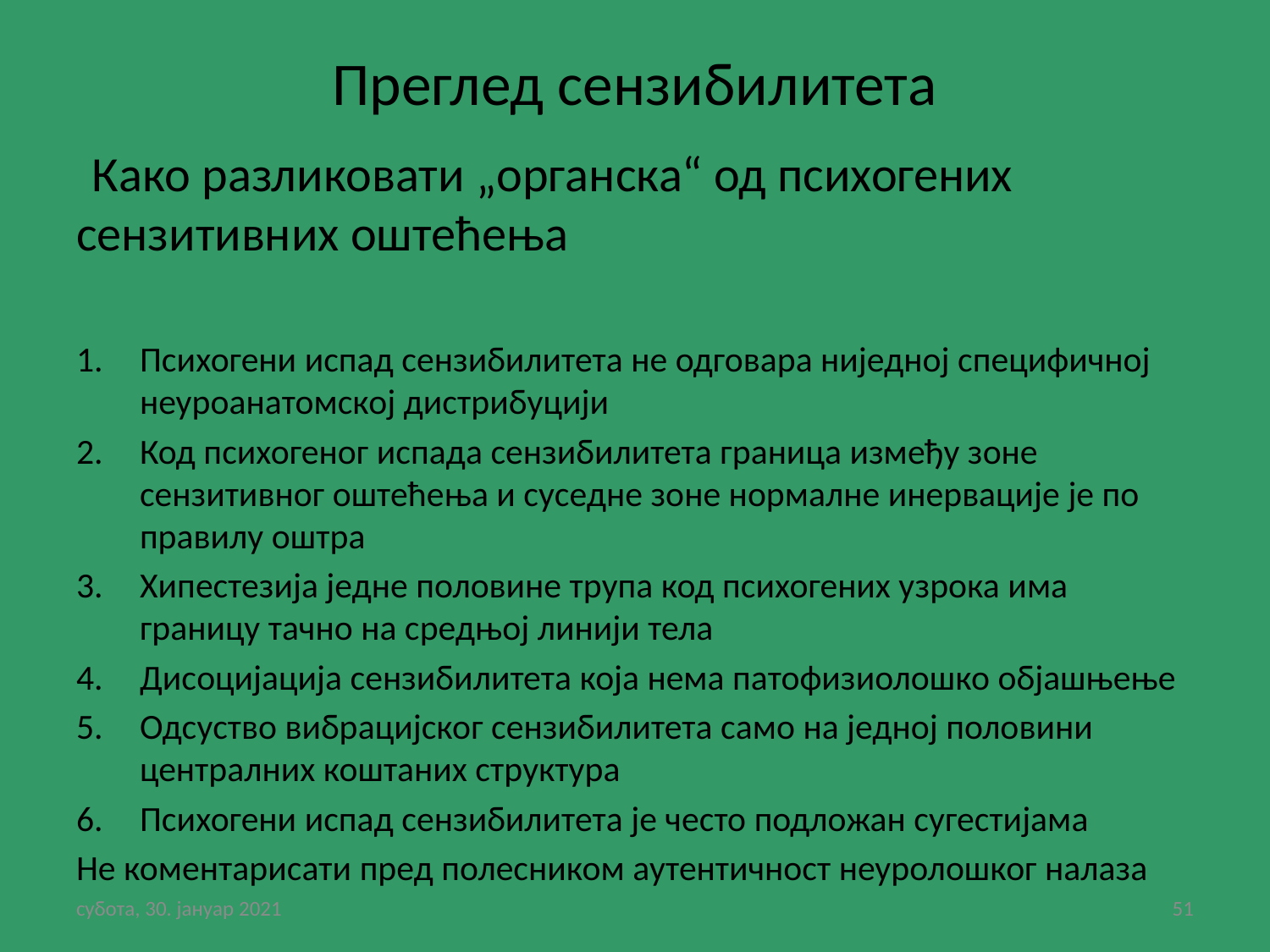

# Преглед сензибилитета
  Како разликовати „органска“ од психогених сензитивних оштећења

Психогени испад сензибилитета не одговара ниједној специфичној неуроанатомској дистрибуцији
Код психогеног испада сензибилитета граница између зоне сензитивног оштећења и суседне зоне нормалне инервације је по правилу оштра
Хипестезија једне половине трупа код психогених узрока има границу тачно на средњој линији тела
Дисоцијација сензибилитета која нема патофизиолошко објашњење
Одсуство вибрацијског сензибилитета само на једној половини централних коштаних структура
Психогени испад сензибилитета је често подложан сугестијама
Не коментарисати пред полесником аутентичност неуролошког налаза

субота, 30. јануар 2021
51